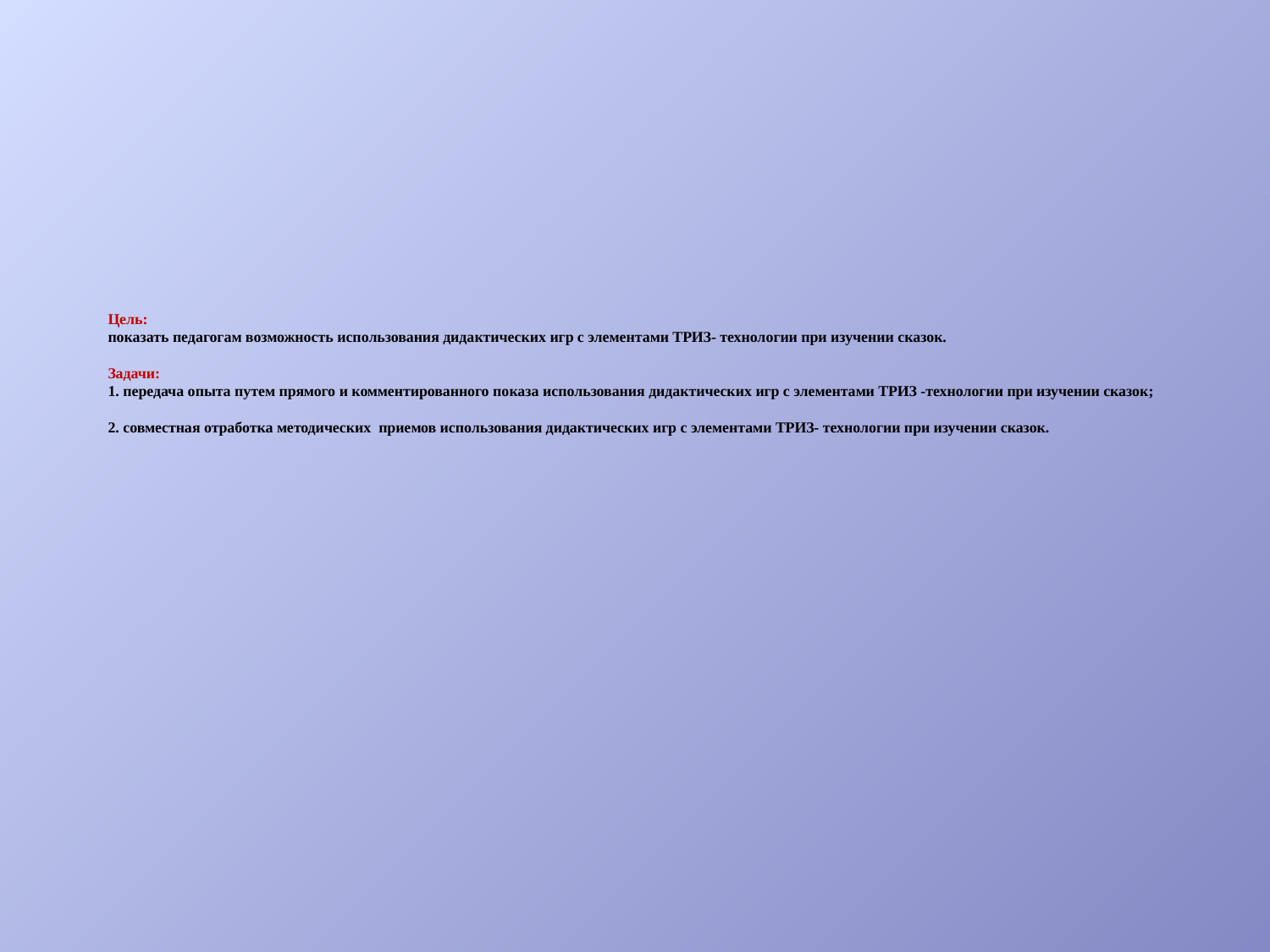

# Цель:  показать педагогам возможность использования дидактических игр с элементами ТРИЗ- технологии при изучении сказок. Задачи: 1. передача опыта путем прямого и комментированного показа использования дидактических игр с элементами ТРИЗ -технологии при изучении сказок; 2. совместная отработка методических  приемов использования дидактических игр с элементами ТРИЗ- технологии при изучении сказок.